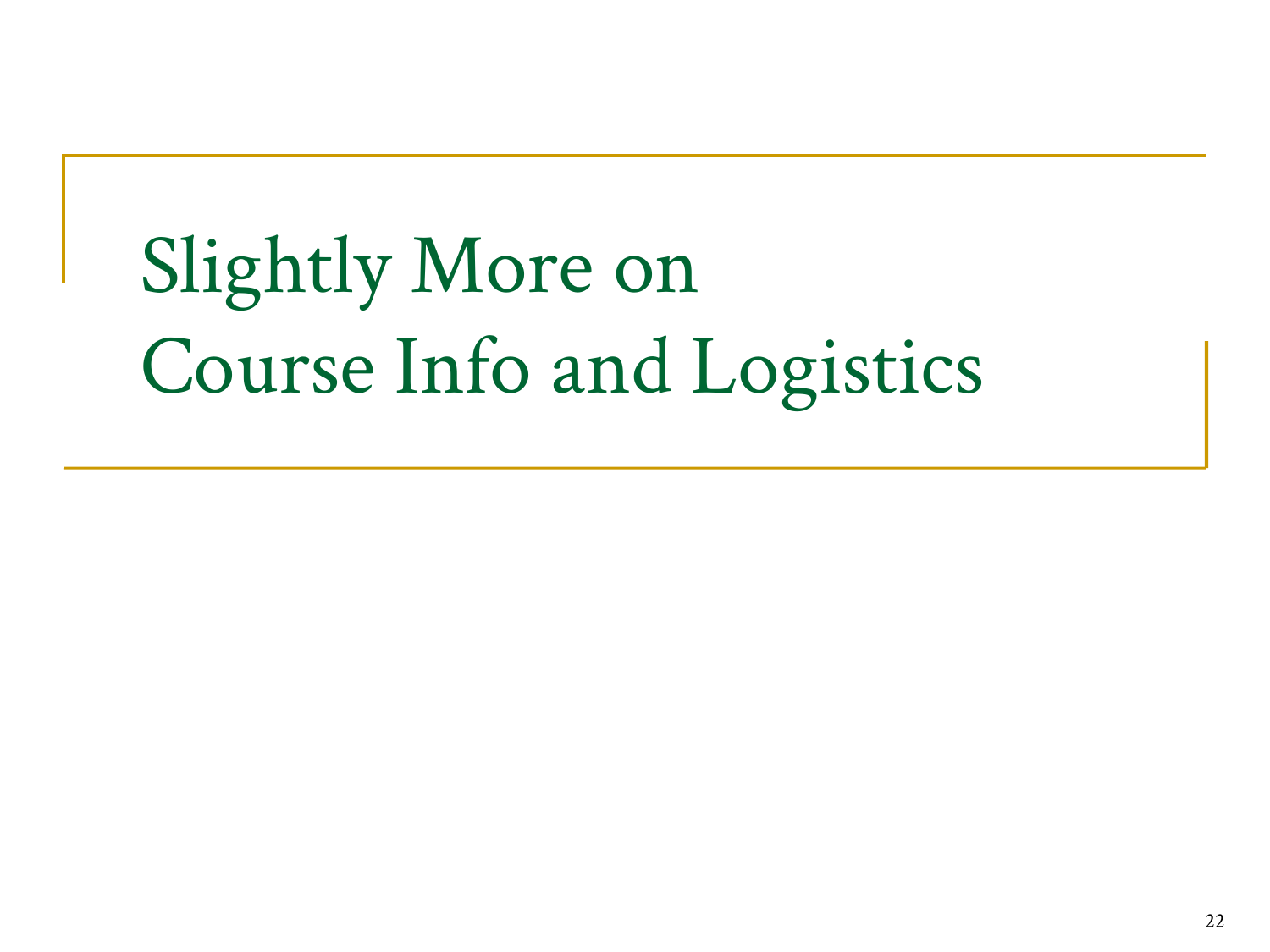

# Slightly More on Course Info and Logistics

22